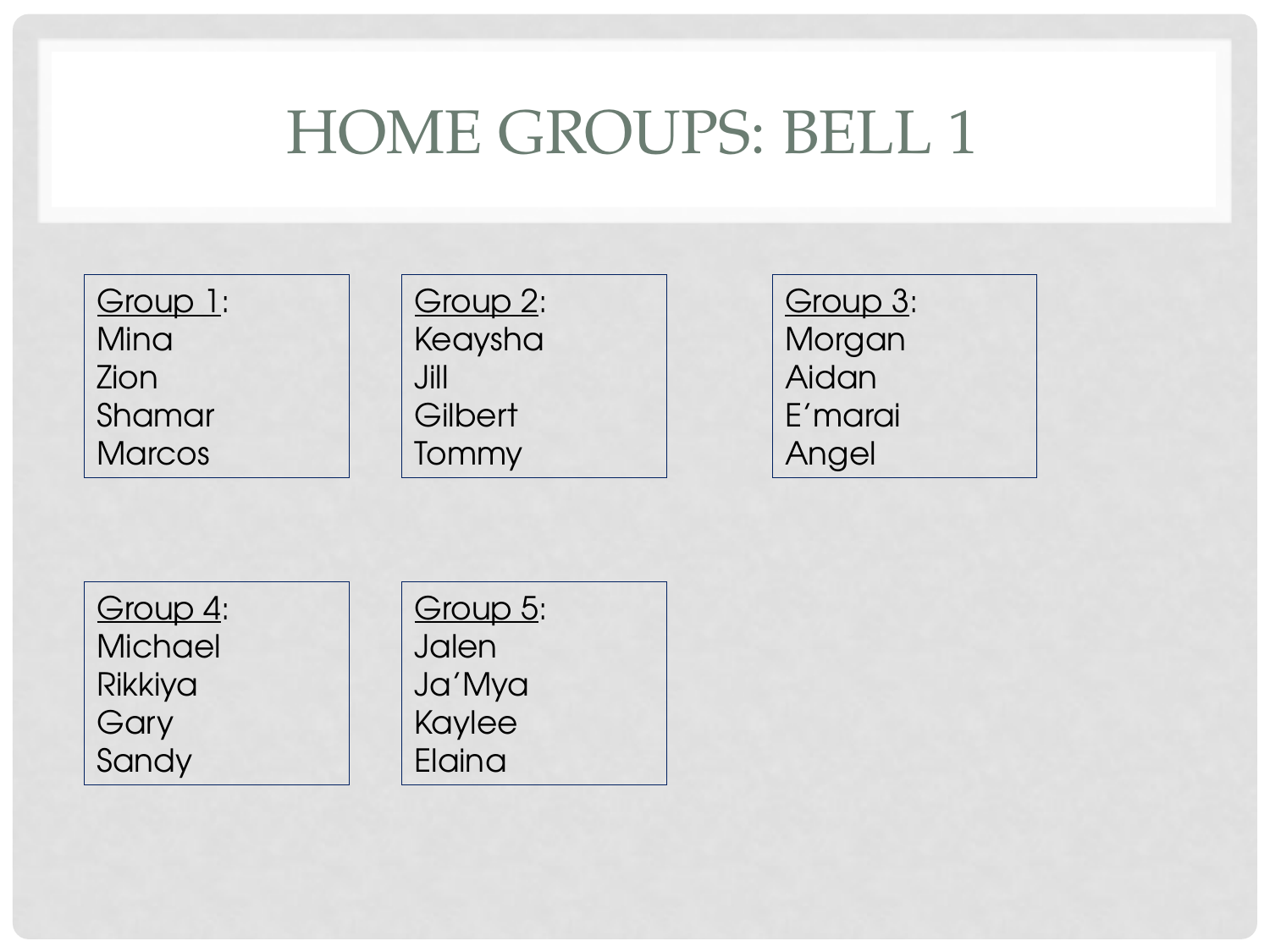

# Home Groups: Bell 1
Group 1:
Mina
Zion
Shamar
Marcos
Group 2:
Keaysha
Jill
Gilbert
Tommy
Group 3:
Morgan
Aidan
E’marai
Angel
Group 4:
Michael
Rikkiya
Gary
Sandy
Group 5:
Jalen
Ja’Mya
Kaylee
Elaina